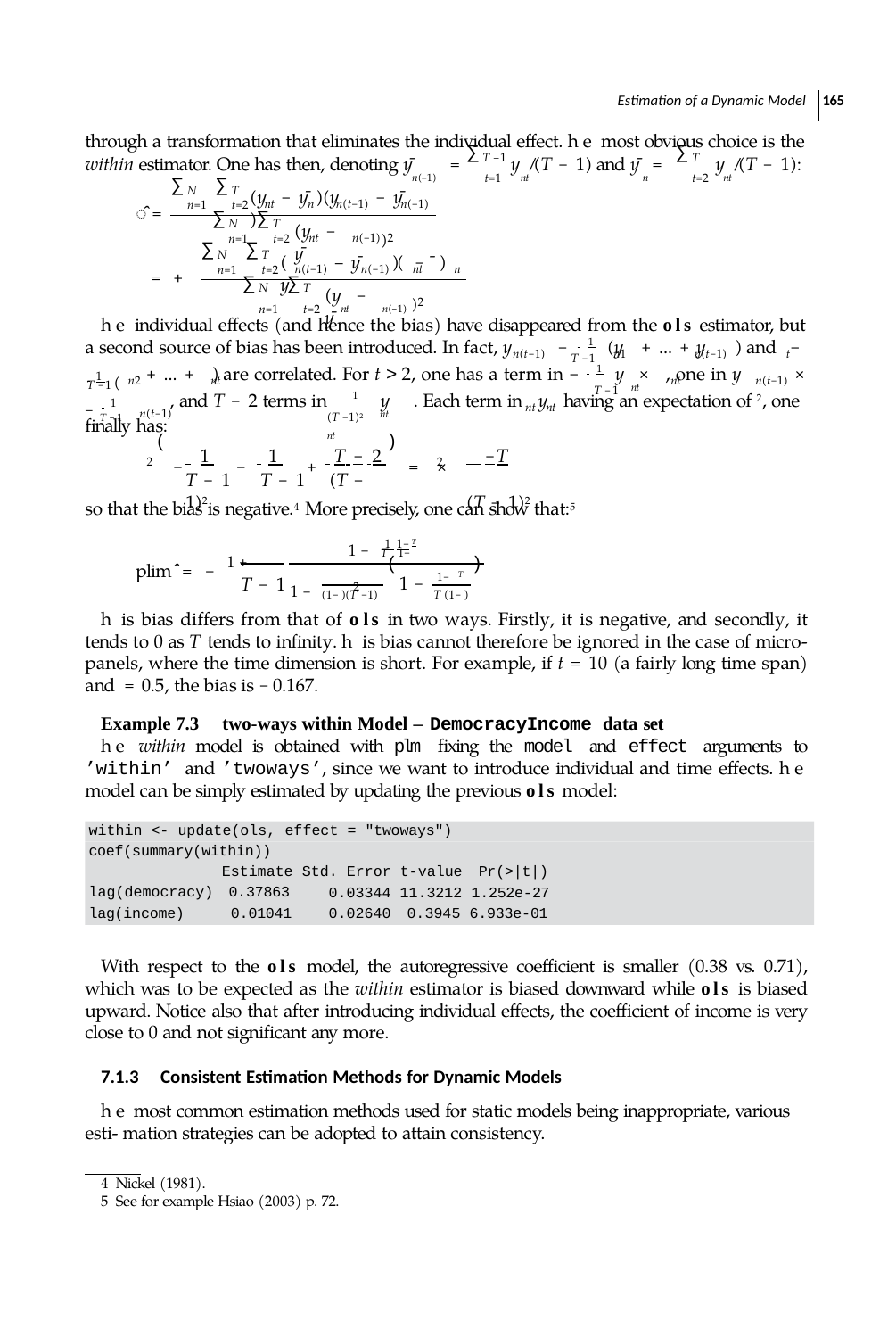

Estimation of a Dynamic Model  165

through a transformation that eliminates the individual effect. he most obvious choice is the
∑	∑
T –1	T
within estimator. One has then, denoting ȳ	=
y ∕(T − 1) and ȳ =	y ∕(T − 1):
n(–1)	t=1  nt
n	t=2  nt
∑	∑
N	T
(y  − ȳ )(y	− ȳ	)
nt	n	n(t−1)	n(−1)
n=1	t=2
̂ =
∑	∑
)2
N	T

(y  − ȳ
nt	n(−1)
n=1	t=2
∑	∑
N	T
(y
– ȳ	)( − ̄ )
n(t−1)	n(−1)	nt	n
n=1	t=2
=  +
∑	∑
)2
N	T

(y  − ȳ
n=1	t=2  nt	n(−1)
he individual effects (and hence the bias) have disappeared from the ols estimator, but
a second source of bias has been introduced. In fact, y	−  1  (y  + … + y	) and  −
n(t−1)	n1
n(t−1)	t
T −1
 1  (
+ … +  ) are correlated. For t > 2, one has a term in −  1  y  ×  , one in y
×
n2
nt	nt
n(t−1)
T −1
T −1 nt
–  1
, and T − 2 terms in   1   y  . Each term in  y  having an expectation of 2, one
T −1 n(t−1)
nt nt
(T −1)2  nt nt
ﬁnally has:
)
(
  −T
(T − 1)2
 1 	 1 	 T − 2
2
2
	−
−	+
=  ×

T − 1	T − 1	(T − 1)2
so that the bias is negative.4 More precisely, one can show that:5
1 −  1 1−T
T 1−
plim ̂ =  − 1 +
(	)
T − 1 1 −	2

1−
T
1 −
(1−)(T −1)	T (1−)

his bias differs from that of ols in two ways. Firstly, it is negative, and secondly, it tends to 0 as T tends to inﬁnity. his bias cannot therefore be ignored in the case of micro-panels, where the time dimension is short. For example, if t = 10 (a fairly long time span) and  = 0.5, the bias is −0.167.
Example 7.3  two-ways within Model – DemocracyIncome data set
he within model is obtained with plm ﬁxing the model and effect arguments to ’within’ and ’twoways’, since we want to introduce individual and time effects. he model can be simply estimated by updating the previous ols model:
within <- update(ols, effect = "twoways") coef(summary(within))
Estimate Std. Error t-value Pr(>|t|) lag(democracy) 0.37863

0.03344 11.3212 1.252e-27
0.02640 0.3945 6.933e-01
lag(income)	0.01041

With respect to the ols model, the autoregressive coeﬃcient is smaller (0.38 vs. 0.71), which was to be expected as the within estimator is biased downward while ols is biased upward. Notice also that after introducing individual effects, the coeﬃcient of income is very close to 0 and not signiﬁcant any more.

7.1.3  Consistent Estimation Methods for Dynamic Models
he most common estimation methods used for static models being inappropriate, various esti- mation strategies can be adopted to attain consistency.

4 Nickel (1981).
5 See for example Hsiao (2003) p. 72.